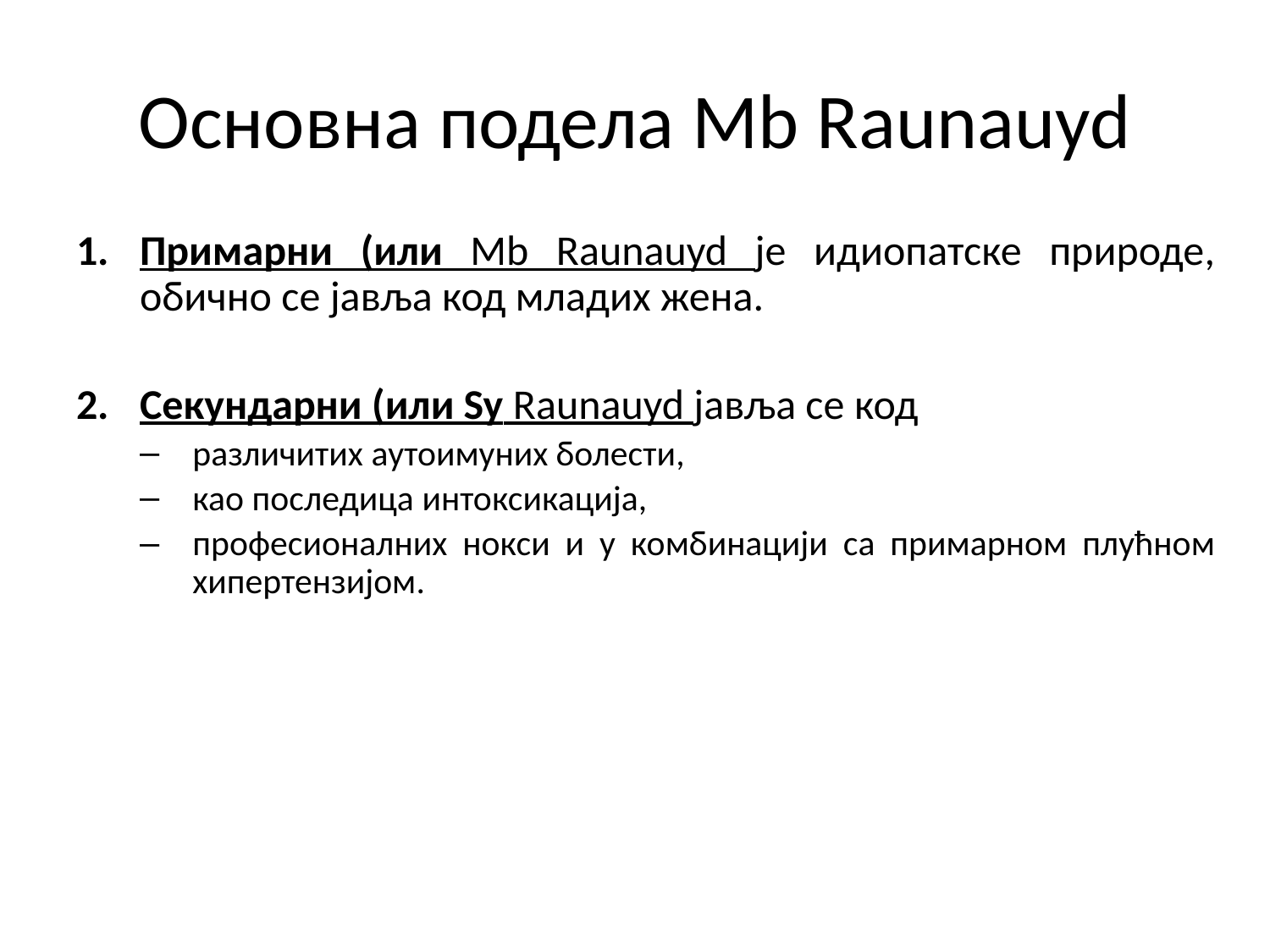

# Основна подела Mb Raunauyd
Примарни (или Mb Raunauyd је идиопатске природе, обично се јавља код младих жена.

Секундарни (или Sy Raunauyd јавља се код
различитих аутоимуних болести,
као последица интоксикација,
професионалних нокси и у комбинацији са примарном плућном хипертензијом.